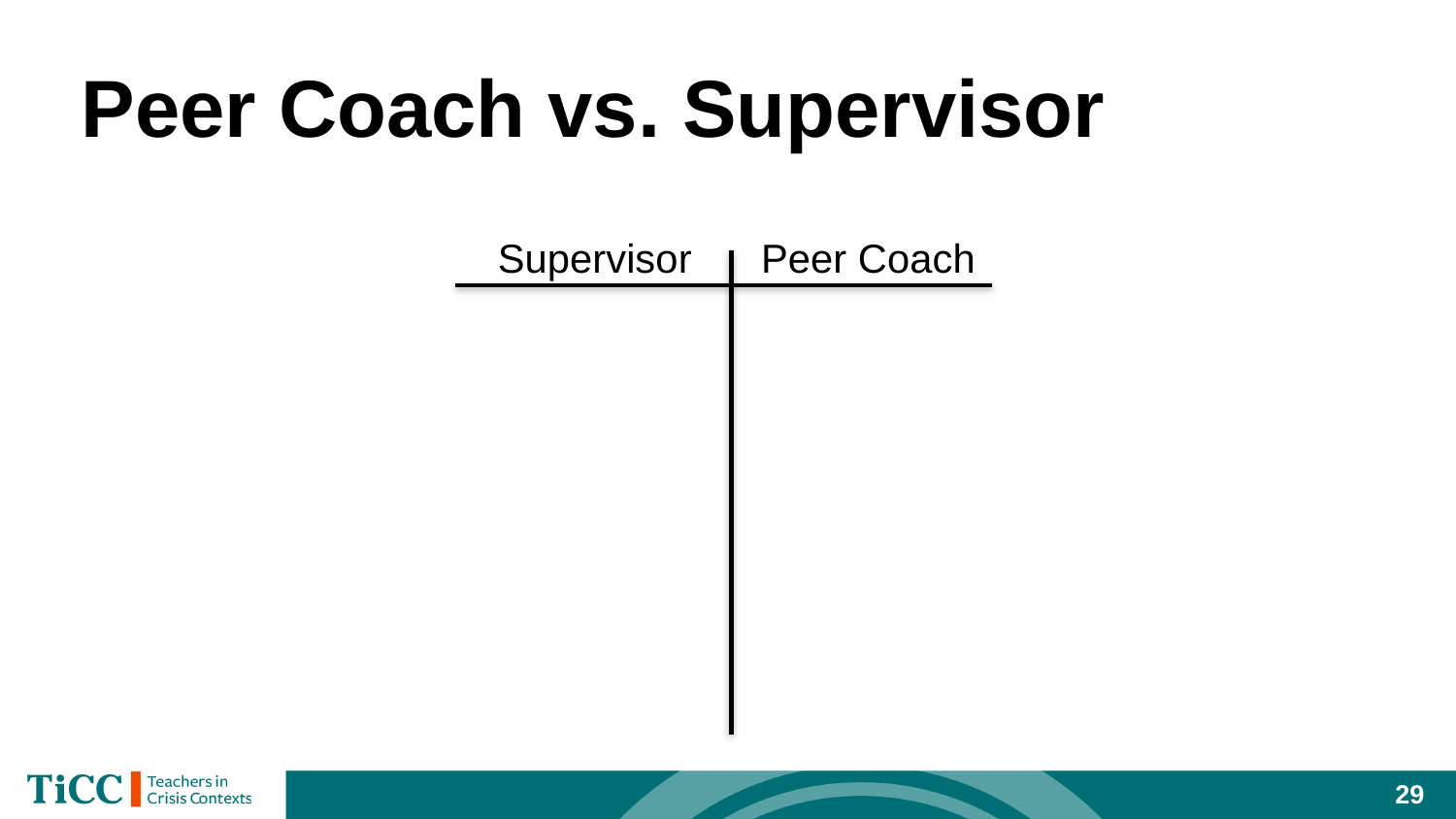

# Peer Coach vs. Supervisor
Supervisor
Peer Coach
29